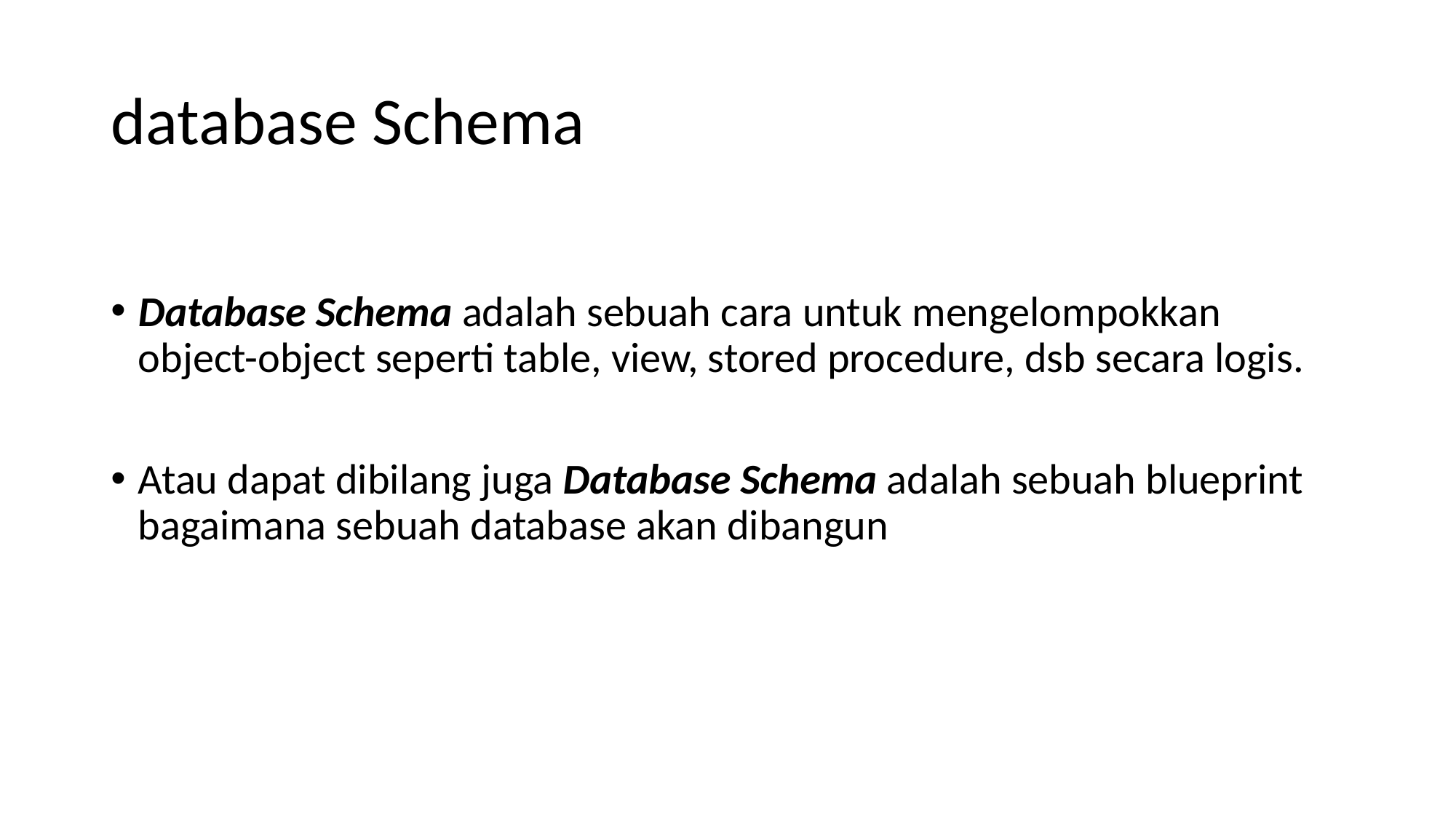

# database Schema

Database Schema adalah sebuah cara untuk mengelompokkan object-object seperti table, view, stored procedure, dsb secara logis.

Atau dapat dibilang juga Database Schema adalah sebuah blueprint bagaimana sebuah database akan dibangun